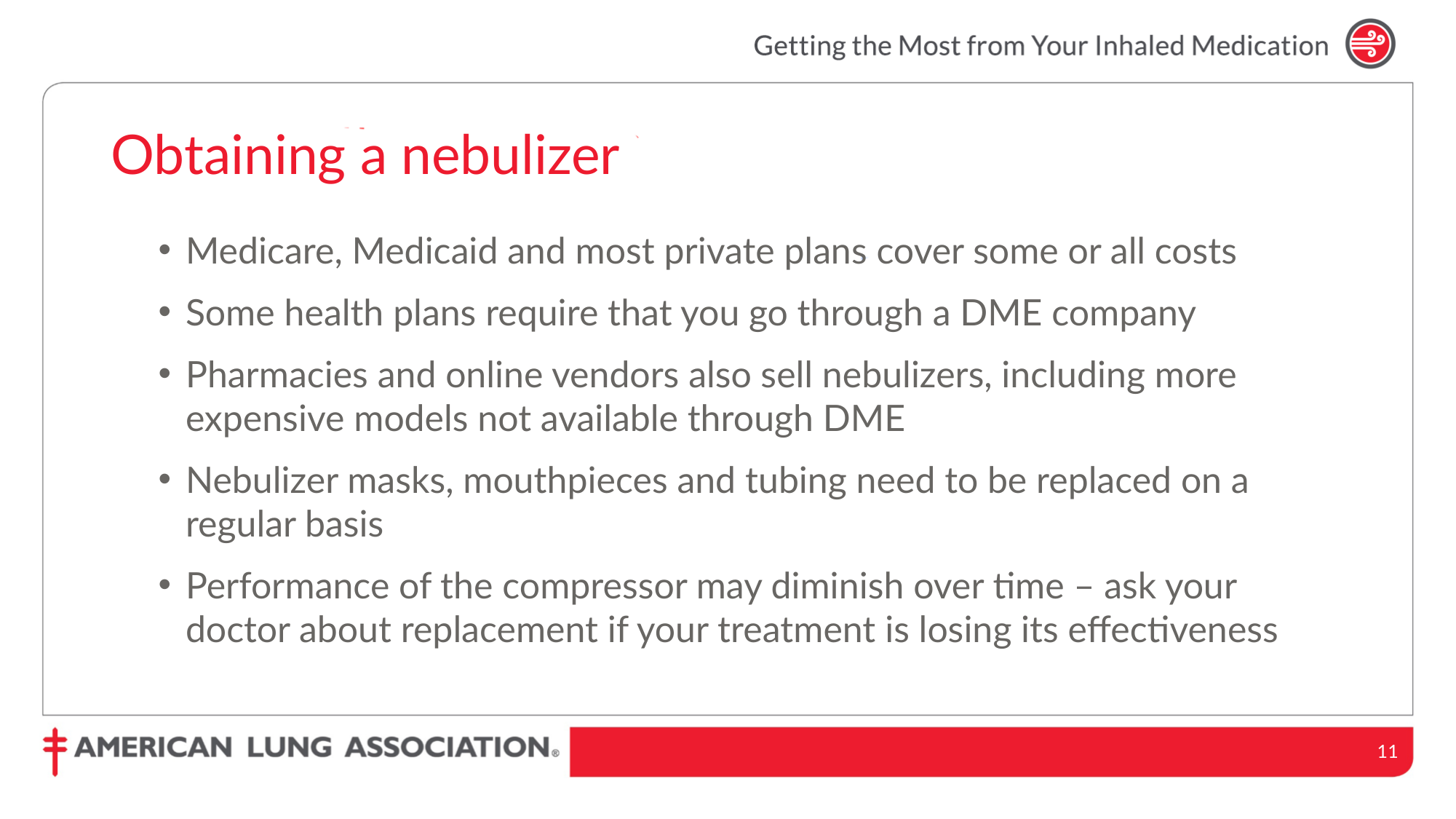

# Obtaining a nebulizer
Medicare, Medicaid and most private plans cover some or all costs
Some health plans require that you go through a DME company
Pharmacies and online vendors also sell nebulizers, including more expensive models not available through DME
Nebulizer masks, mouthpieces and tubing need to be replaced on a regular basis
Performance of the compressor may diminish over time – ask your doctor about replacement if your treatment is losing its effectiveness
11